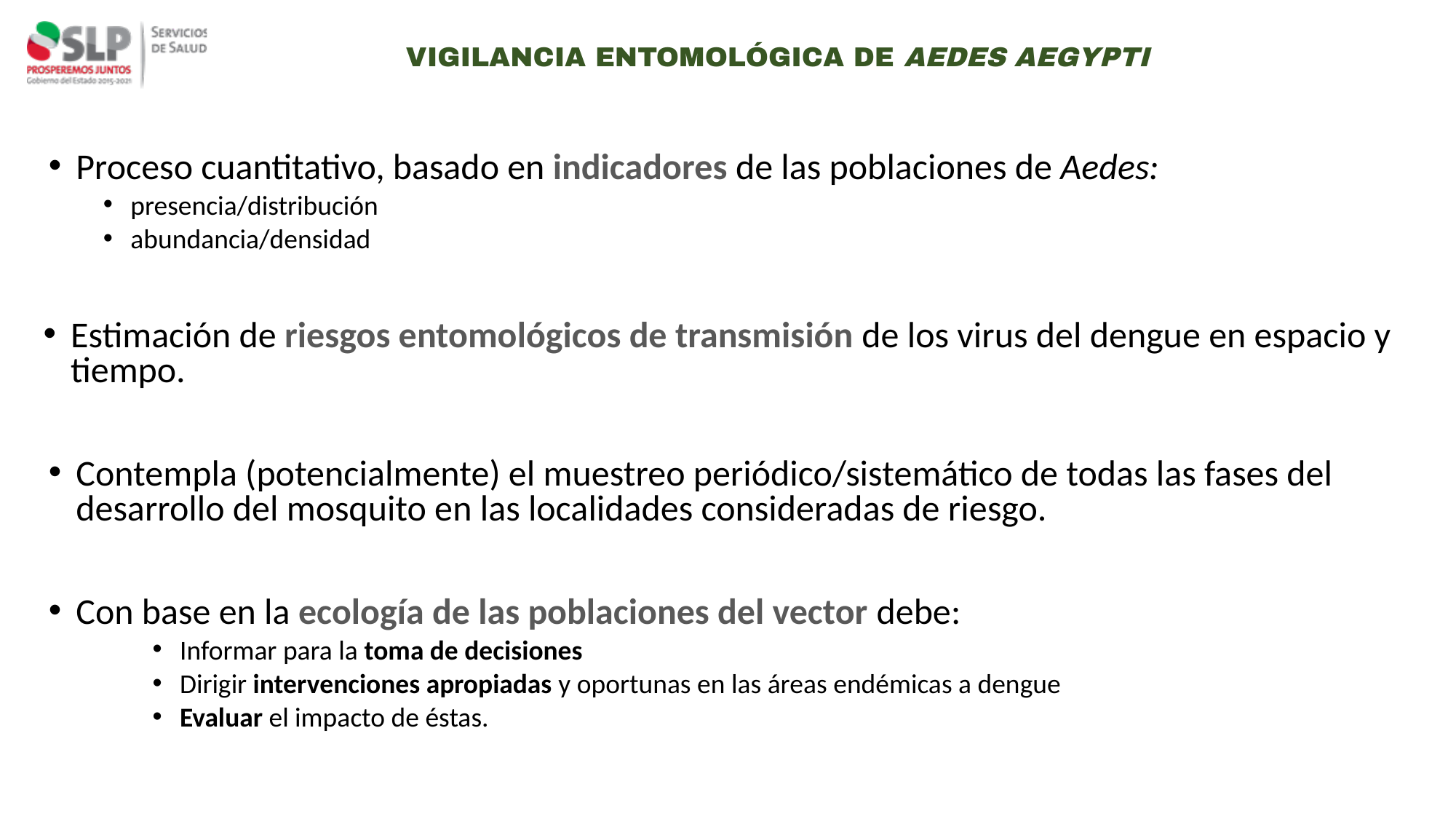

VIGILANCIA ENTOMOLÓGICA DE AEDES AEGYPTI
Proceso cuantitativo, basado en indicadores de las poblaciones de Aedes:
presencia/distribución
abundancia/densidad

Estimación de riesgos entomológicos de transmisión de los virus del dengue en espacio y tiempo.

Contempla (potencialmente) el muestreo periódico/sistemático de todas las fases del desarrollo del mosquito en las localidades consideradas de riesgo.

Con base en la ecología de las poblaciones del vector debe:
Informar para la toma de decisiones
Dirigir intervenciones apropiadas y oportunas en las áreas endémicas a dengue
Evaluar el impacto de éstas.